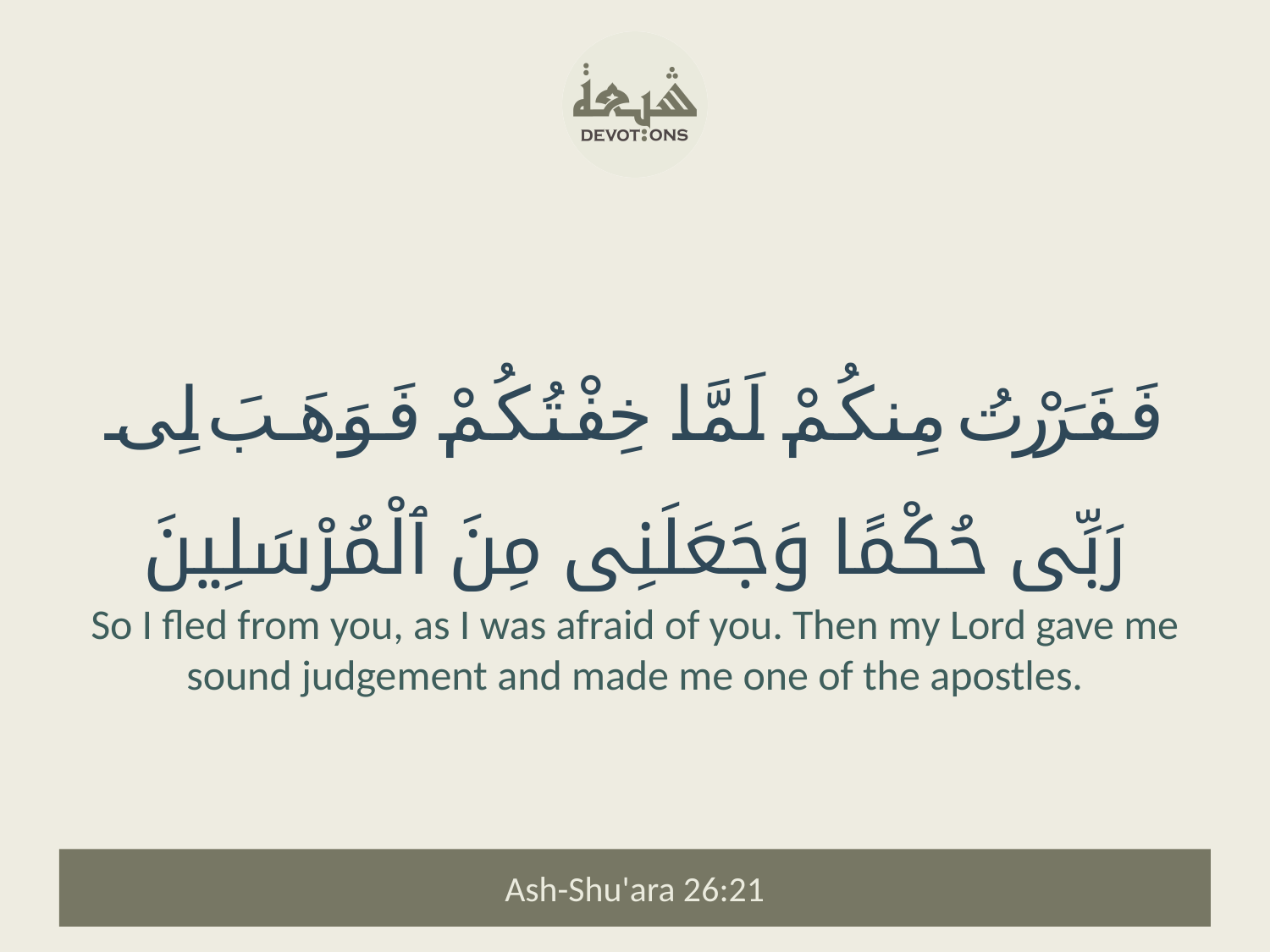

فَفَرَرْتُ مِنكُمْ لَمَّا خِفْتُكُمْ فَوَهَبَ لِى رَبِّى حُكْمًا وَجَعَلَنِى مِنَ ٱلْمُرْسَلِينَ
So I fled from you, as I was afraid of you. Then my Lord gave me sound judgement and made me one of the apostles.
Ash-Shu'ara 26:21